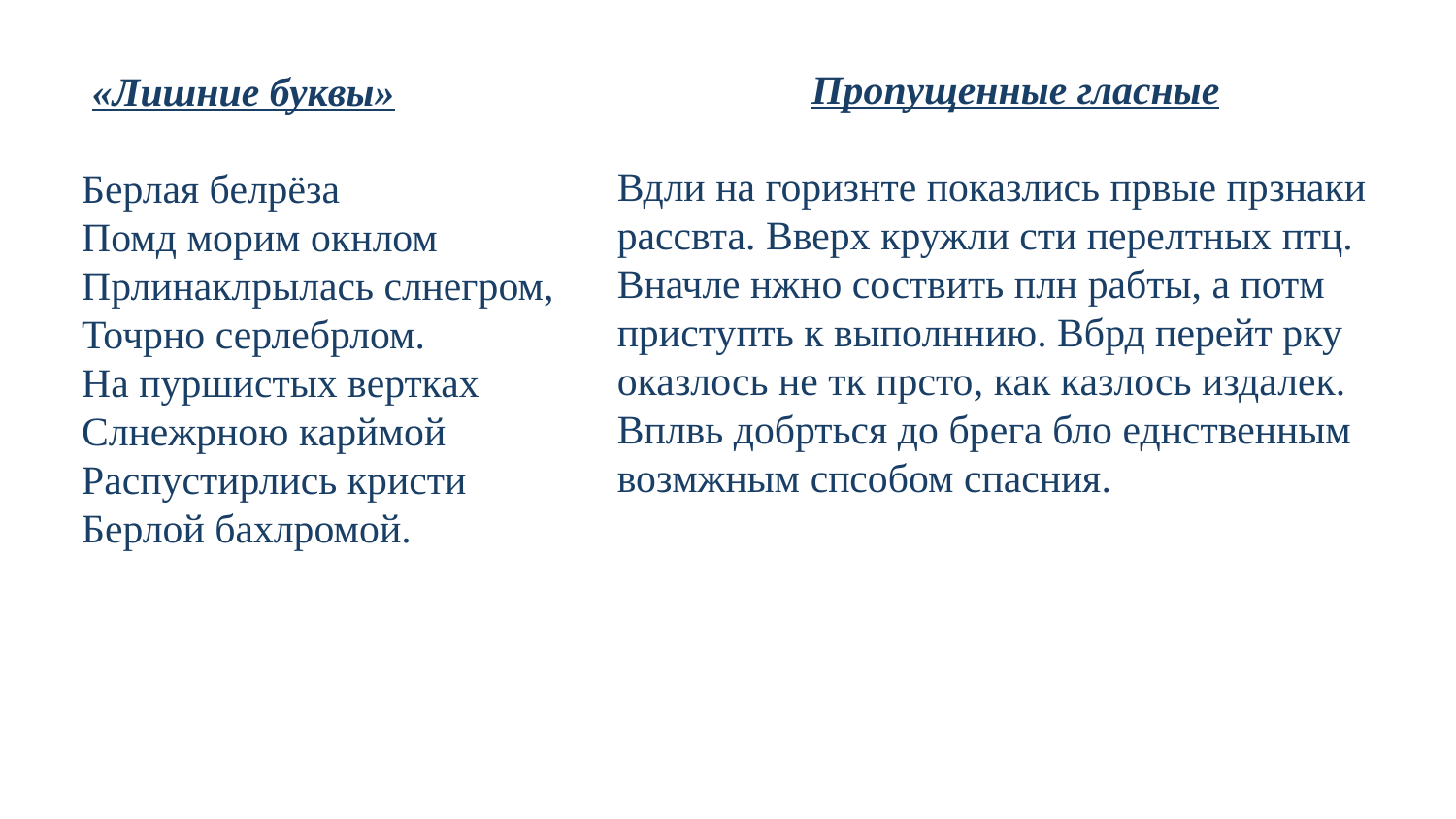

Пропущенные гласные

Вдли на горизнте показлись првые прзнаки рассвта. Вверх кружли сти перелтных птц. Вначле нжно соствить плн рабты, а потм приступть к выполннию. Вбрд перейт рку оказлось не тк прсто, как казлось издалек. Вплвь добрться до брега бло еднственным возмжным спсобом спасния.

 «Лишние буквы»

Берлая белрёза
Помд морим окнлом
Прлинаклрылась слнегром,
Точрно серлебрлом.
На пуршистых вертках
Слнежрною карймой
Распустирлись кристи
Берлой бахлромой.